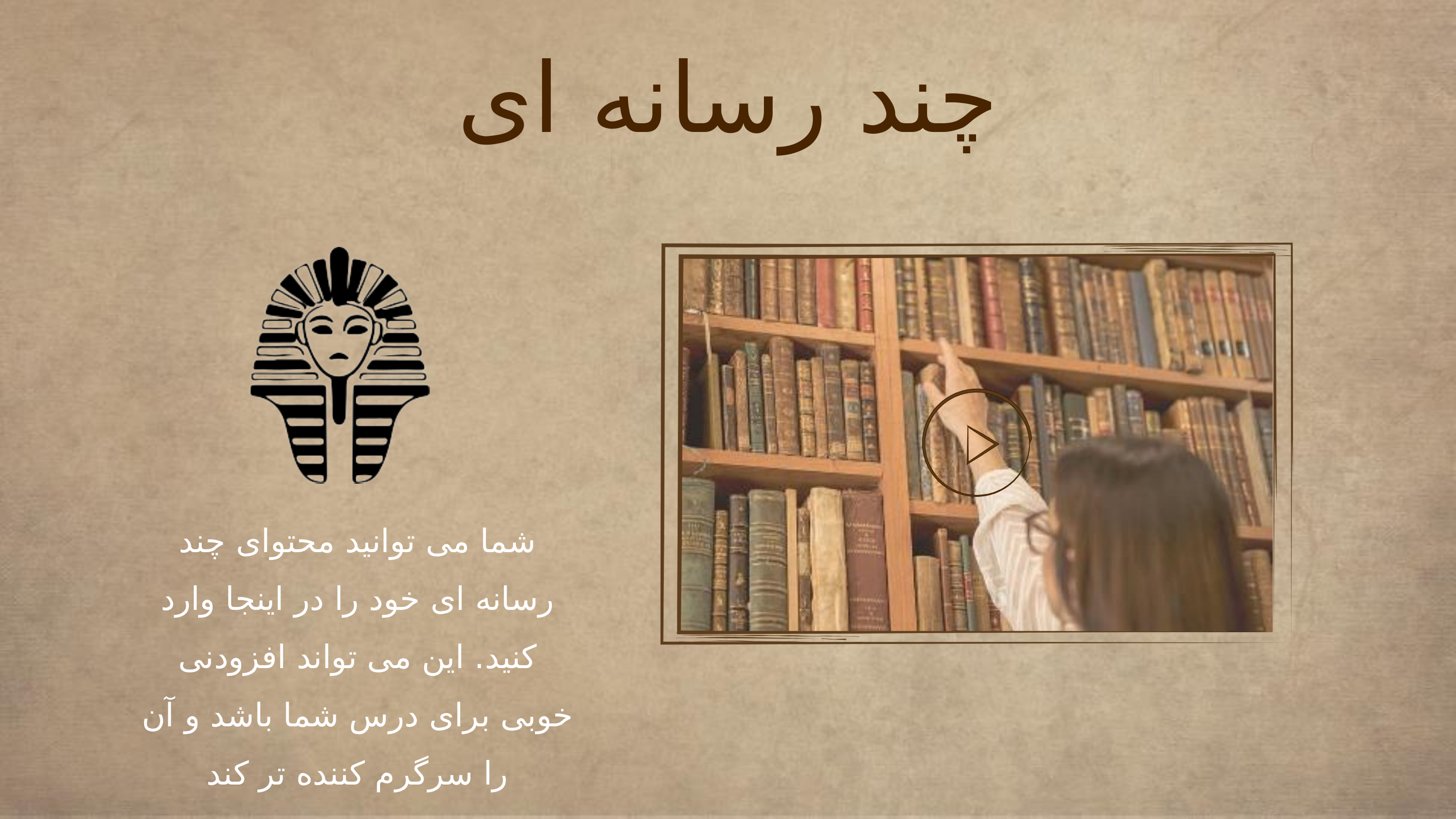

چند رسانه ای

شما می توانید محتوای چند رسانه ای خود را در اینجا وارد کنید. این می تواند افزودنی خوبی برای درس شما باشد و آن را سرگرم کننده تر کند